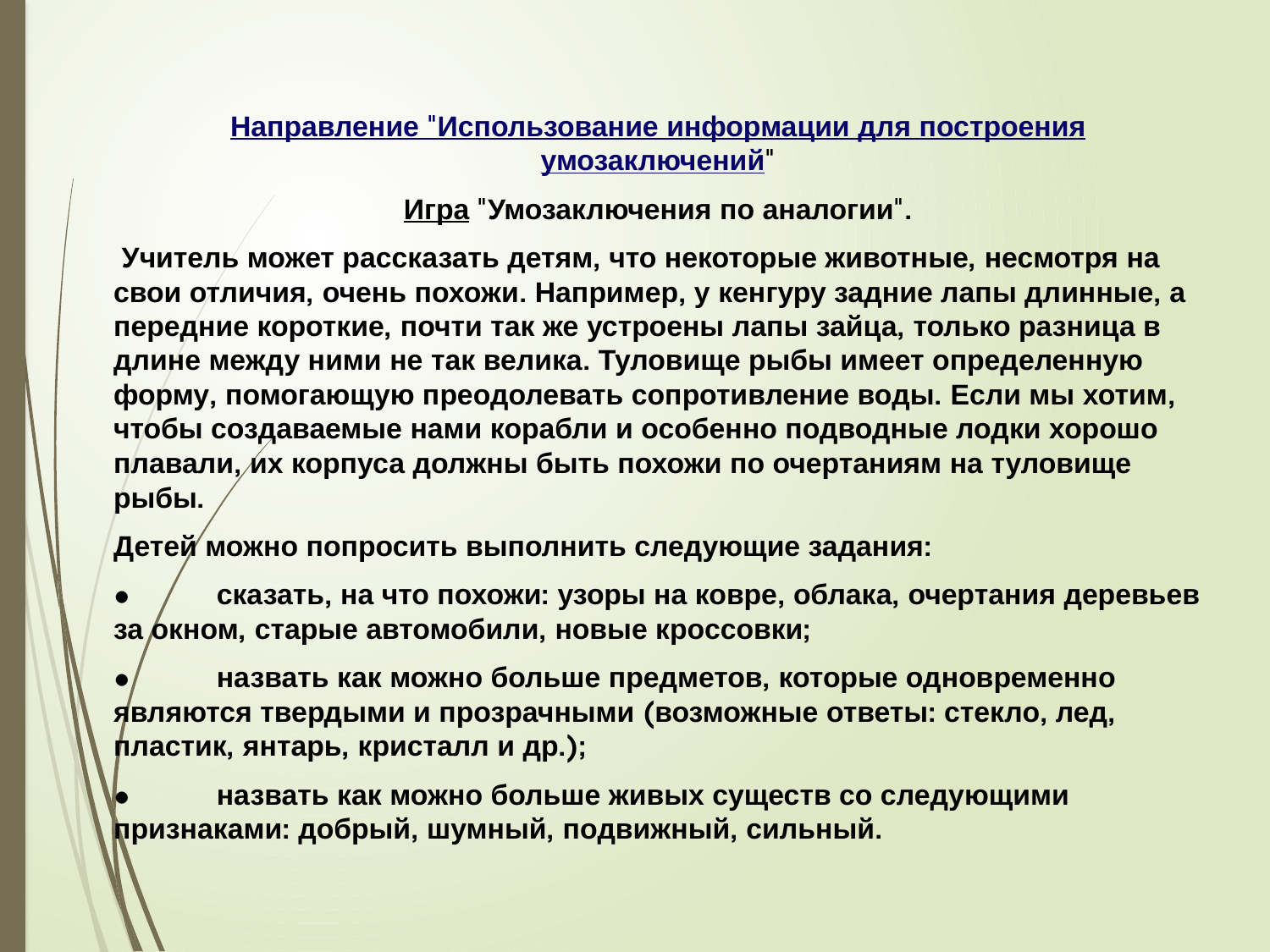

Направление "Использование информации для построения умозаключений"
Игра "Умозаключения по аналогии".
 Учитель может рассказать детям, что некоторые животные, несмотря на свои отличия, очень похожи. Например, у кенгуру задние лапы длинные, а передние короткие, почти так же устроены лапы зайца, только разница в длине между ними не так велика. Туловище рыбы имеет определенную форму, помогающую преодолевать сопротивление воды. Если мы хотим, чтобы создаваемые нами корабли и особенно подводные лодки хорошо плавали, их корпуса должны быть похожи по очертаниям на туловище рыбы.
Детей можно попросить выполнить следующие задания:
•	сказать, на что похожи: узоры на ковре, облака, очертания деревьев за окном, старые автомобили, новые кроссовки;
•	назвать как можно больше предметов, которые одновременно являются твердыми и прозрачными (возможные ответы: стекло, лед, пластик, янтарь, кристалл и др.);
•	назвать как можно больше живых существ со следующими признаками: добрый, шумный, подвижный, сильный.